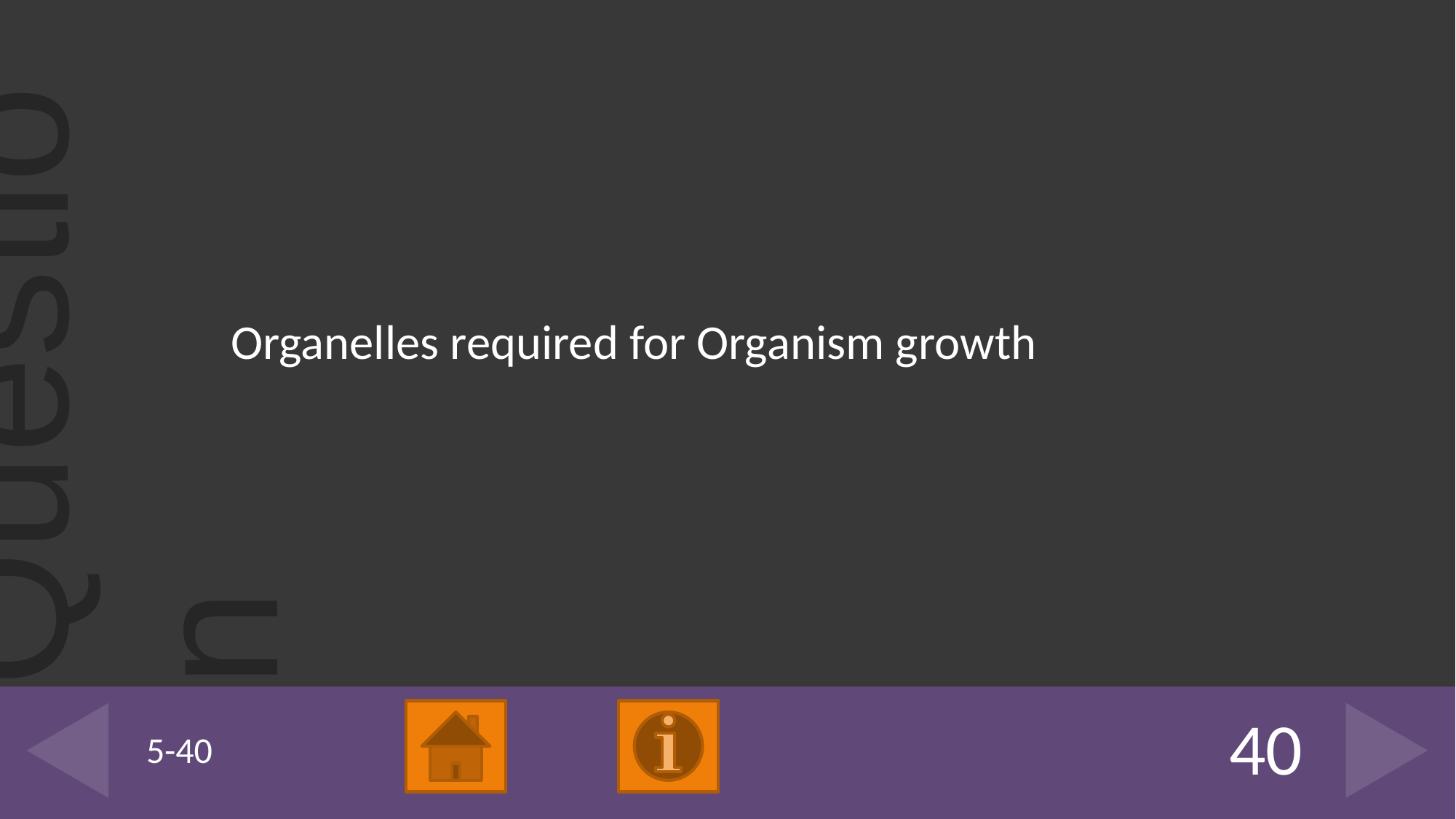

Organelles required for Organism growth

# 5-40
40